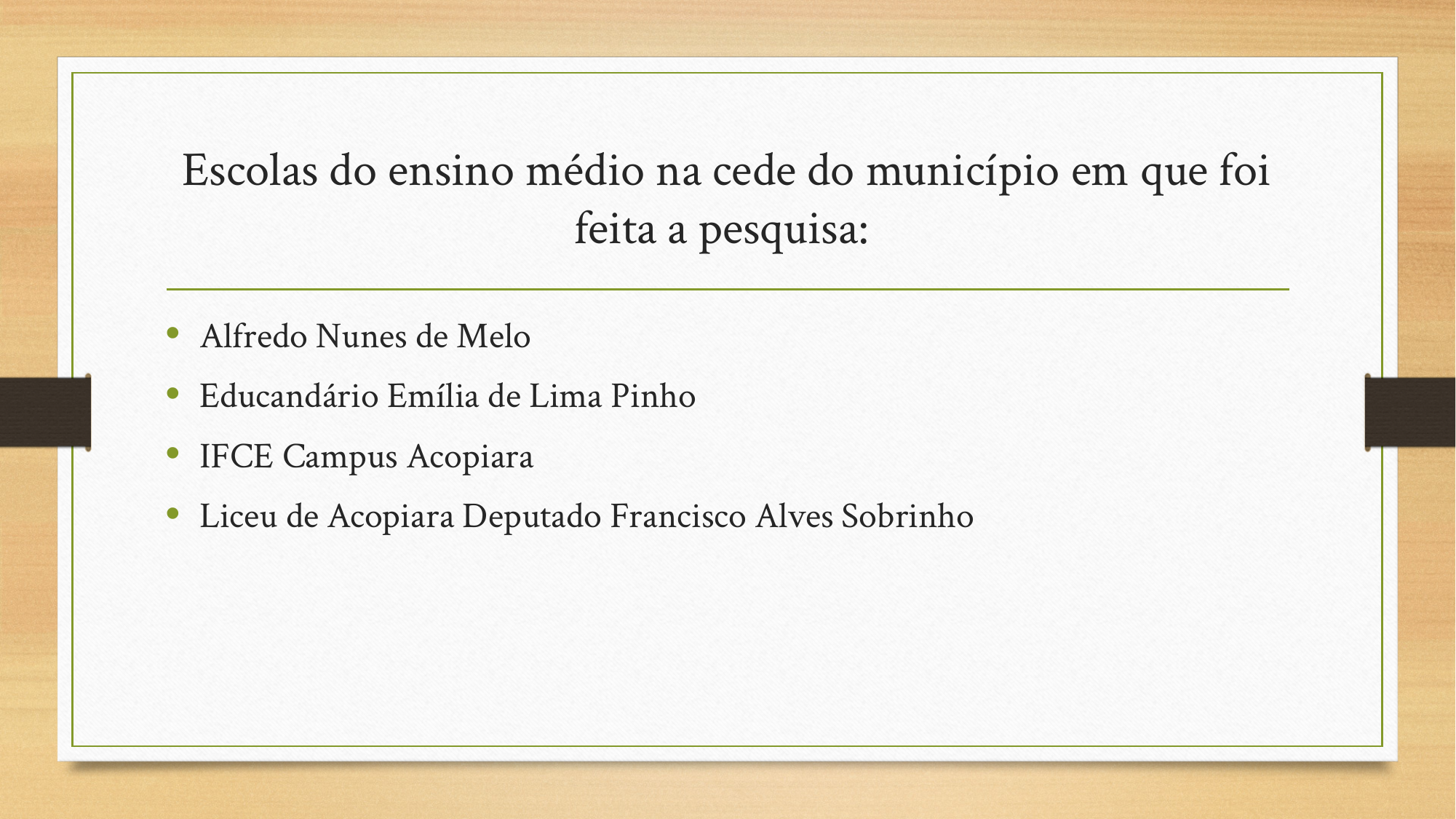

# Escolas do ensino médio na cede do município em que foi feita a pesquisa:
Alfredo Nunes de Melo
Educandário Emília de Lima Pinho
IFCE Campus Acopiara
Liceu de Acopiara Deputado Francisco Alves Sobrinho